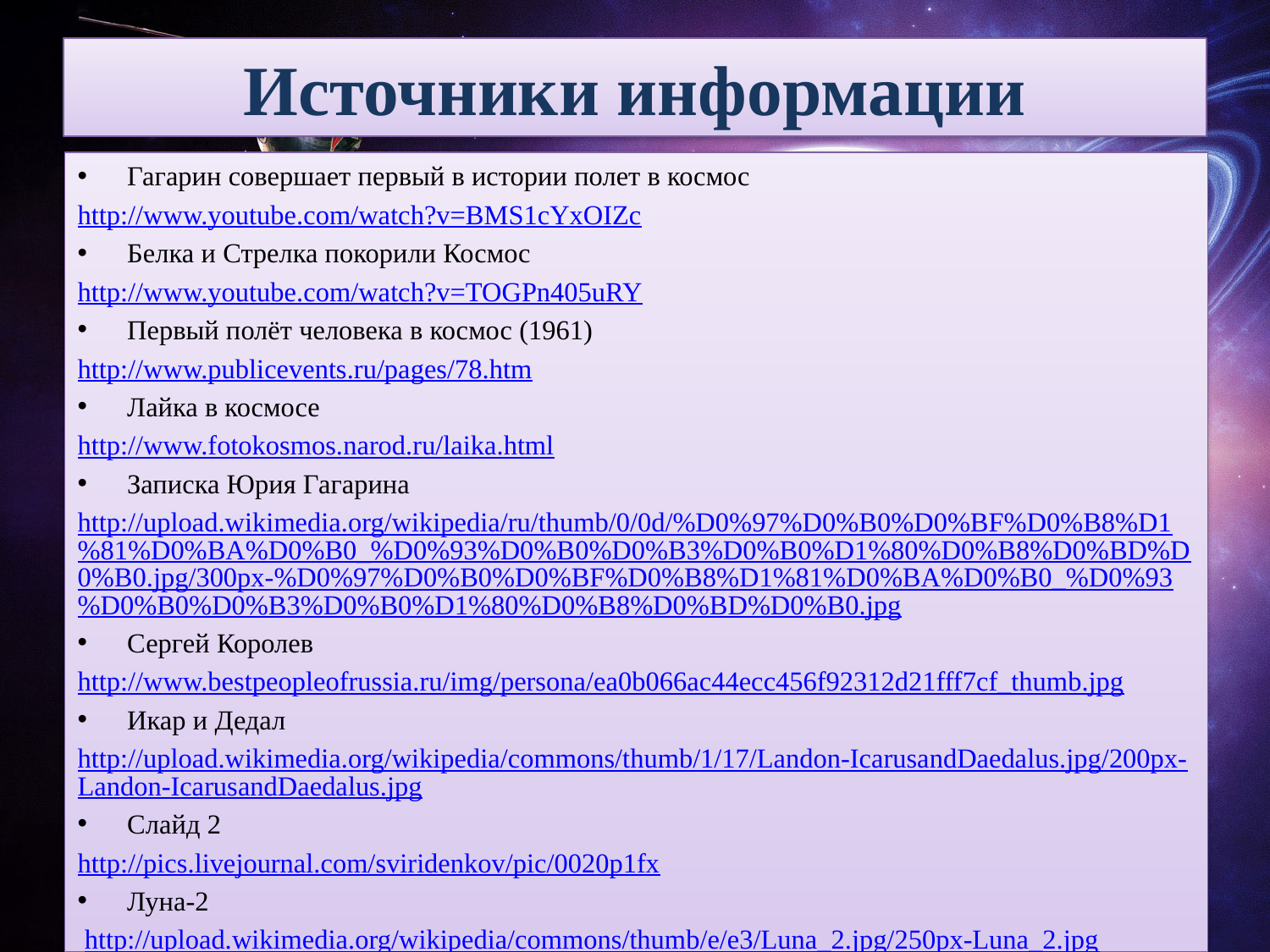

# Источники информации
Гагарин совершает первый в истории полет в космос
http://www.youtube.com/watch?v=BMS1cYxOIZc
Белка и Стрелка покорили Космос
http://www.youtube.com/watch?v=TOGPn405uRY
Первый полёт человека в космос (1961)
http://www.publicevents.ru/pages/78.htm
Лайка в космосе
http://www.fotokosmos.narod.ru/laika.html
Записка Юрия Гагарина
http://upload.wikimedia.org/wikipedia/ru/thumb/0/0d/%D0%97%D0%B0%D0%BF%D0%B8%D1%81%D0%BA%D0%B0_%D0%93%D0%B0%D0%B3%D0%B0%D1%80%D0%B8%D0%BD%D0%B0.jpg/300px-%D0%97%D0%B0%D0%BF%D0%B8%D1%81%D0%BA%D0%B0_%D0%93%D0%B0%D0%B3%D0%B0%D1%80%D0%B8%D0%BD%D0%B0.jpg
Сергей Королев
http://www.bestpeopleofrussia.ru/img/persona/ea0b066ac44ecc456f92312d21fff7cf_thumb.jpg
Икар и Дедал
http://upload.wikimedia.org/wikipedia/commons/thumb/1/17/Landon-IcarusandDaedalus.jpg/200px-Landon-IcarusandDaedalus.jpg
Слайд 2
http://pics.livejournal.com/sviridenkov/pic/0020p1fx
Луна-2
 http://upload.wikimedia.org/wikipedia/commons/thumb/e/e3/Luna_2.jpg/250px-Luna_2.jpg
Алексей Архипович Леонов
http://www.astronaut.ru/as_rusia/vvs/foto/leonov_s.jpg